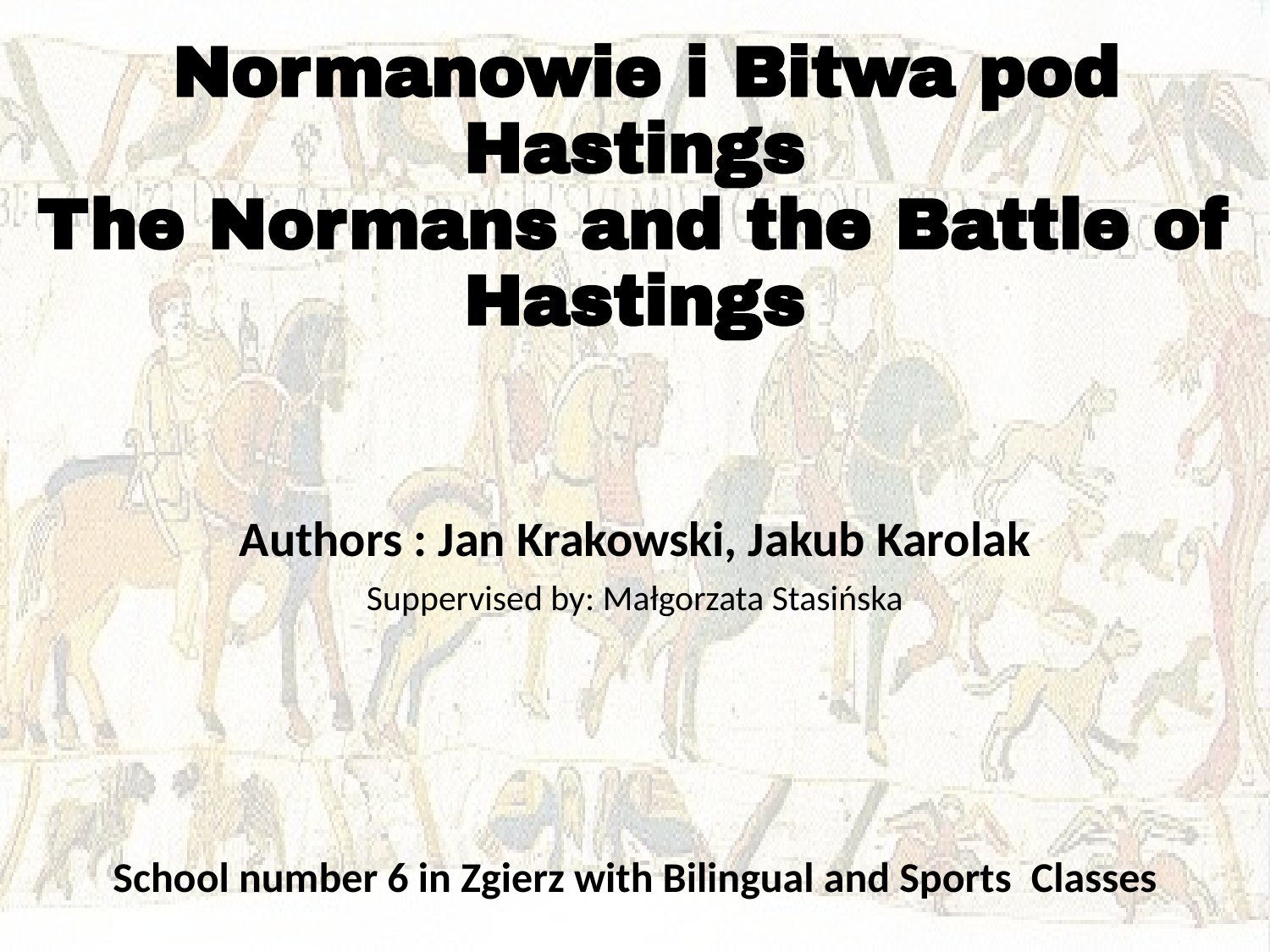

# Normanowie i Bitwa pod Hastings The Normans and the Battle of Hastings

Authors : Jan Krakowski, Jakub Karolak
Suppervised by: Małgorzata Stasińska

School number 6 in Zgierz with Bilingual and Sports  Classes